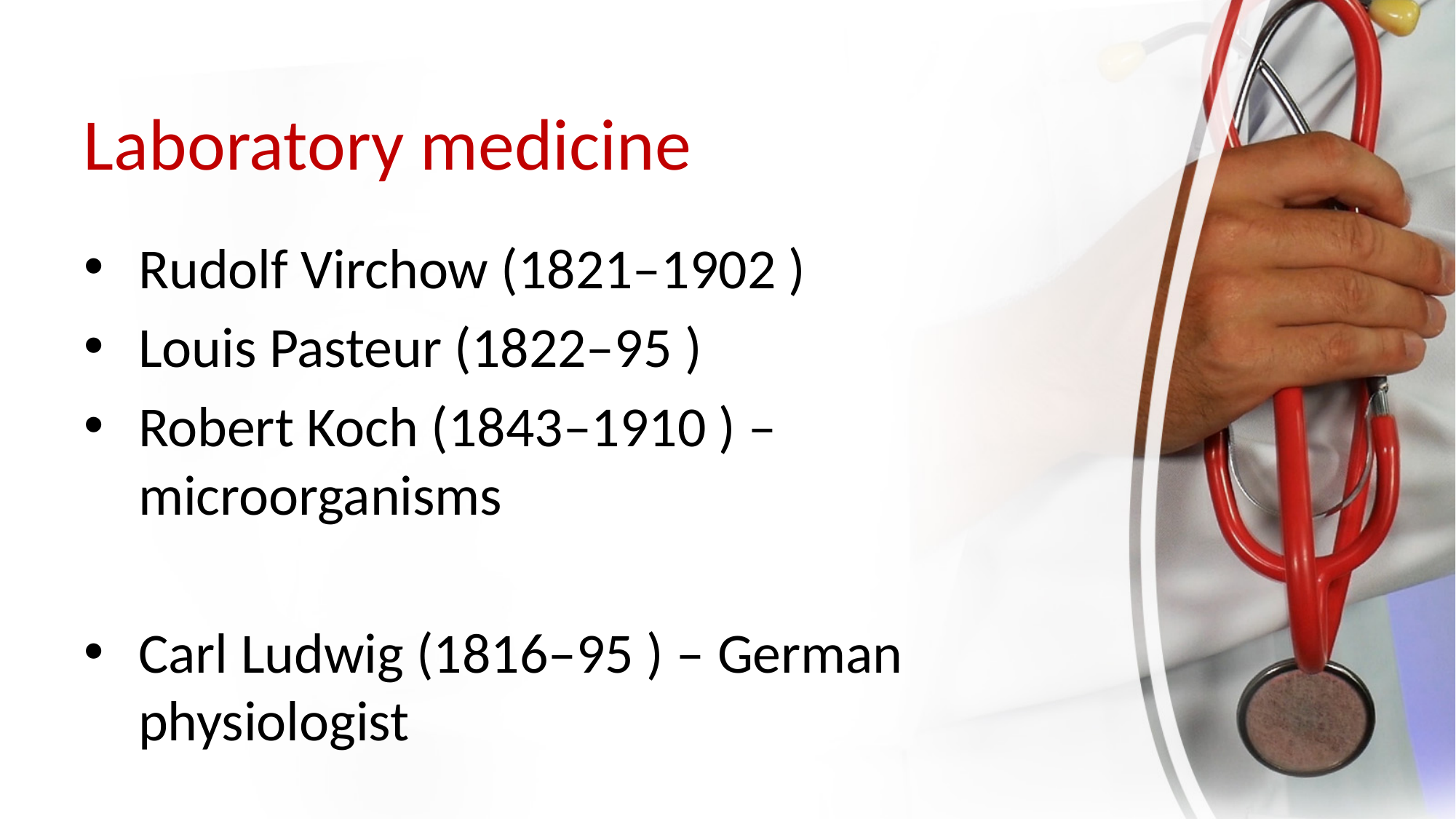

# Laboratory medicine
Rudolf Virchow (1821–1902 )
Louis Pasteur (1822–95 )
Robert Koch (1843–1910 ) – microorganisms

Carl Ludwig (1816–95 ) – German physiologist